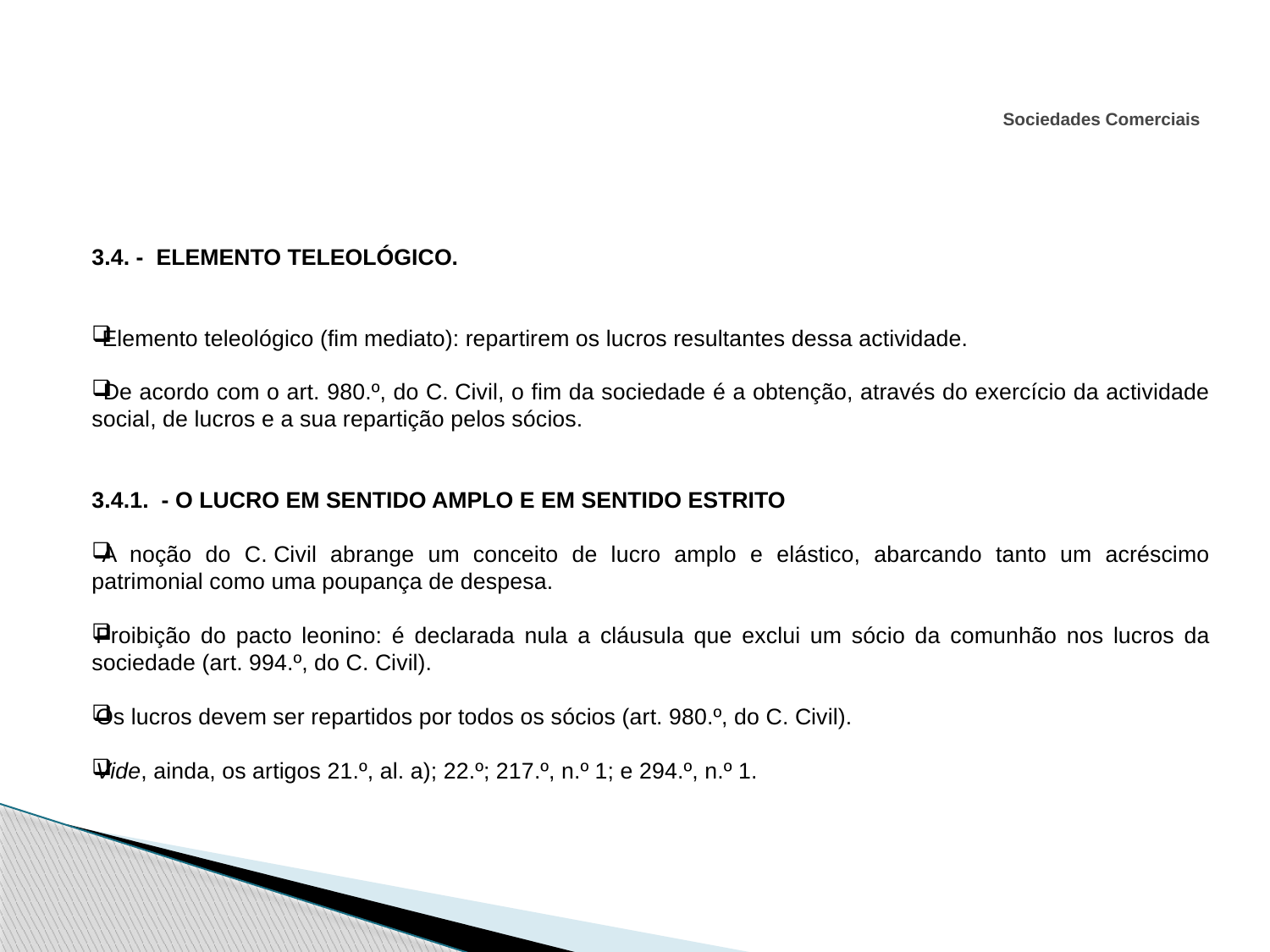

# Sociedades Comerciais

3.4. -  ELEMENTO TELEOLÓGICO.

 Elemento teleológico (fim mediato): repartirem os lucros resultantes dessa actividade.

 De acordo com o art. 980.º, do C. Civil, o fim da sociedade é a obtenção, através do exercício da actividade social, de lucros e a sua repartição pelos sócios.

3.4.1.  - O LUCRO EM SENTIDO AMPLO E EM SENTIDO ESTRITO

 A noção do C. Civil abrange um conceito de lucro amplo e elástico, abarcando tanto um acréscimo patrimonial como uma poupança de despesa.

Proibição do pacto leonino: é declarada nula a cláusula que exclui um sócio da comunhão nos lucros da sociedade (art. 994.º, do C. Civil).

Os lucros devem ser repartidos por todos os sócios (art. 980.º, do C. Civil).

Vide, ainda, os artigos 21.º, al. a); 22.º; 217.º, n.º 1; e 294.º, n.º 1.